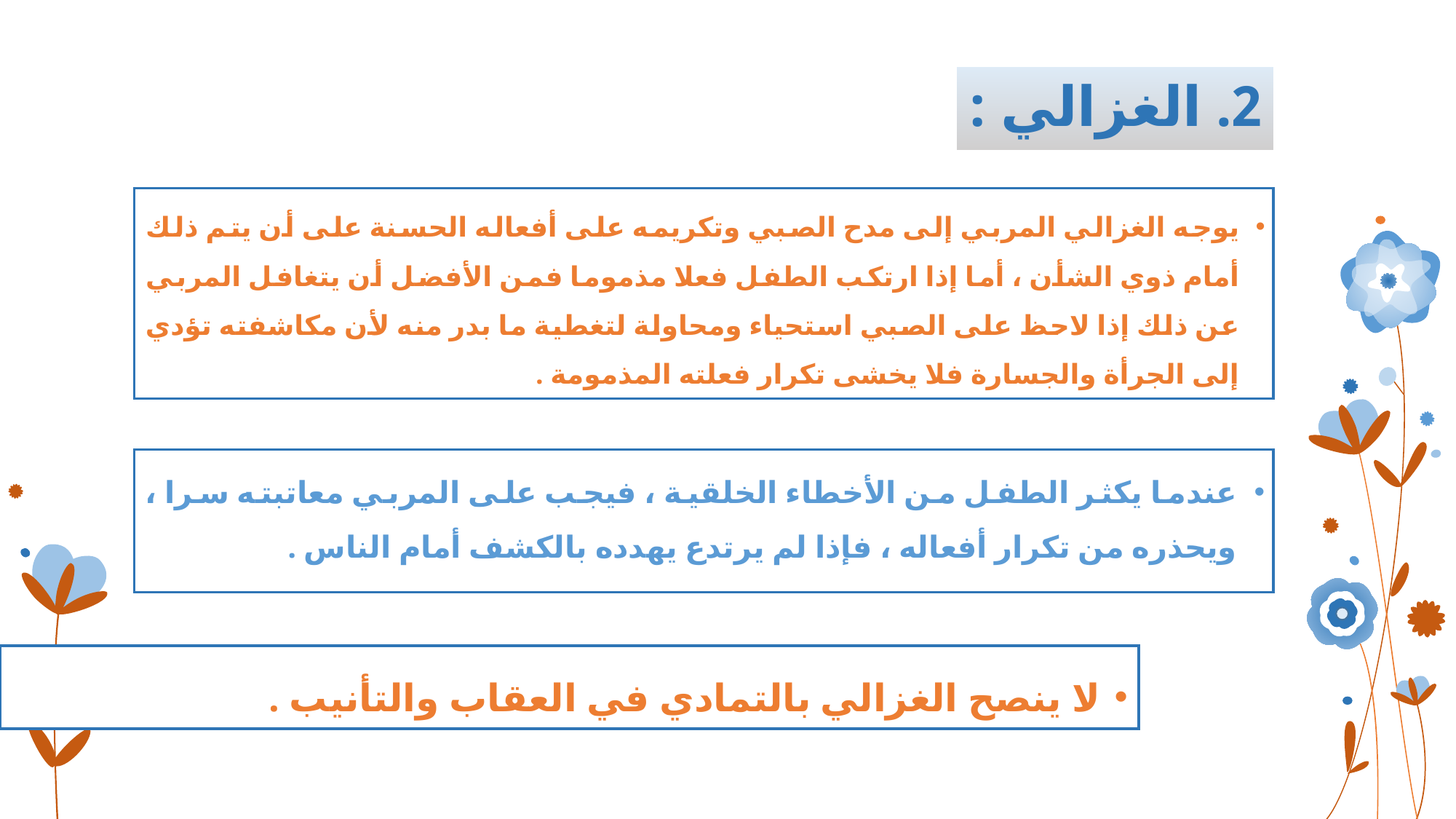

# 2. الغزالي :
يوجه الغزالي المربي إلى مدح الصبي وتكريمه على أفعاله الحسنة على أن يتم ذلك أمام ذوي الشأن ، أما إذا ارتكب الطفل فعلا مذموما فمن الأفضل أن يتغافل المربي عن ذلك إذا لاحظ على الصبي استحياء ومحاولة لتغطية ما بدر منه لأن مكاشفته تؤدي إلى الجرأة والجسارة فلا يخشى تكرار فعلته المذمومة .
عندما يكثر الطفل من الأخطاء الخلقية ، فيجب على المربي معاتبته سرا ، ويحذره من تكرار أفعاله ، فإذا لم يرتدع يهدده بالكشف أمام الناس .
لا ينصح الغزالي بالتمادي في العقاب والتأنيب .